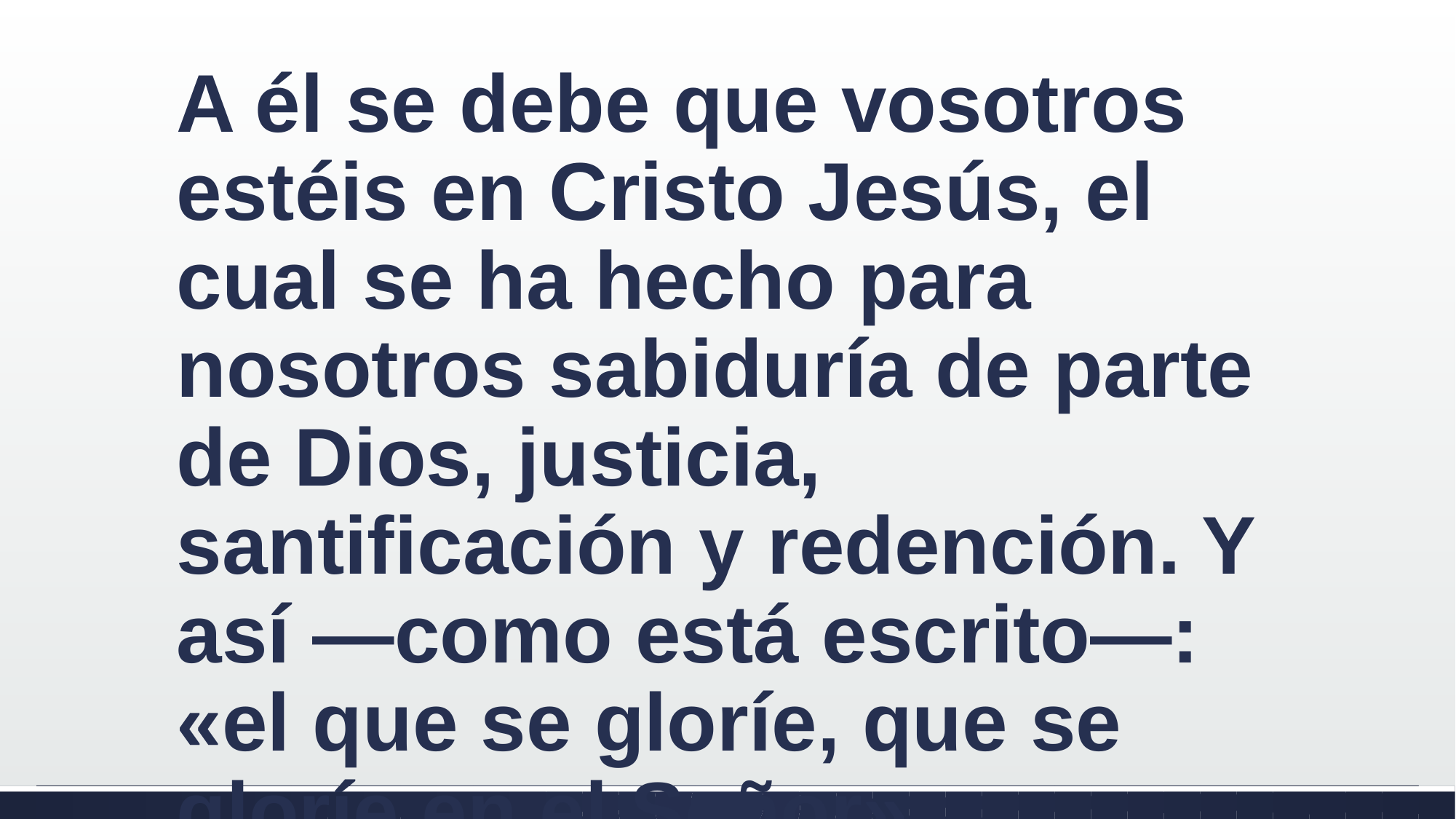

#
A él se debe que vosotros estéis en Cristo Jesús, el cual se ha hecho para nosotros sabiduría de parte de Dios, justicia, santificación y redención. Y así —como está escrito—: «el que se gloríe, que se gloríe en el Señor».